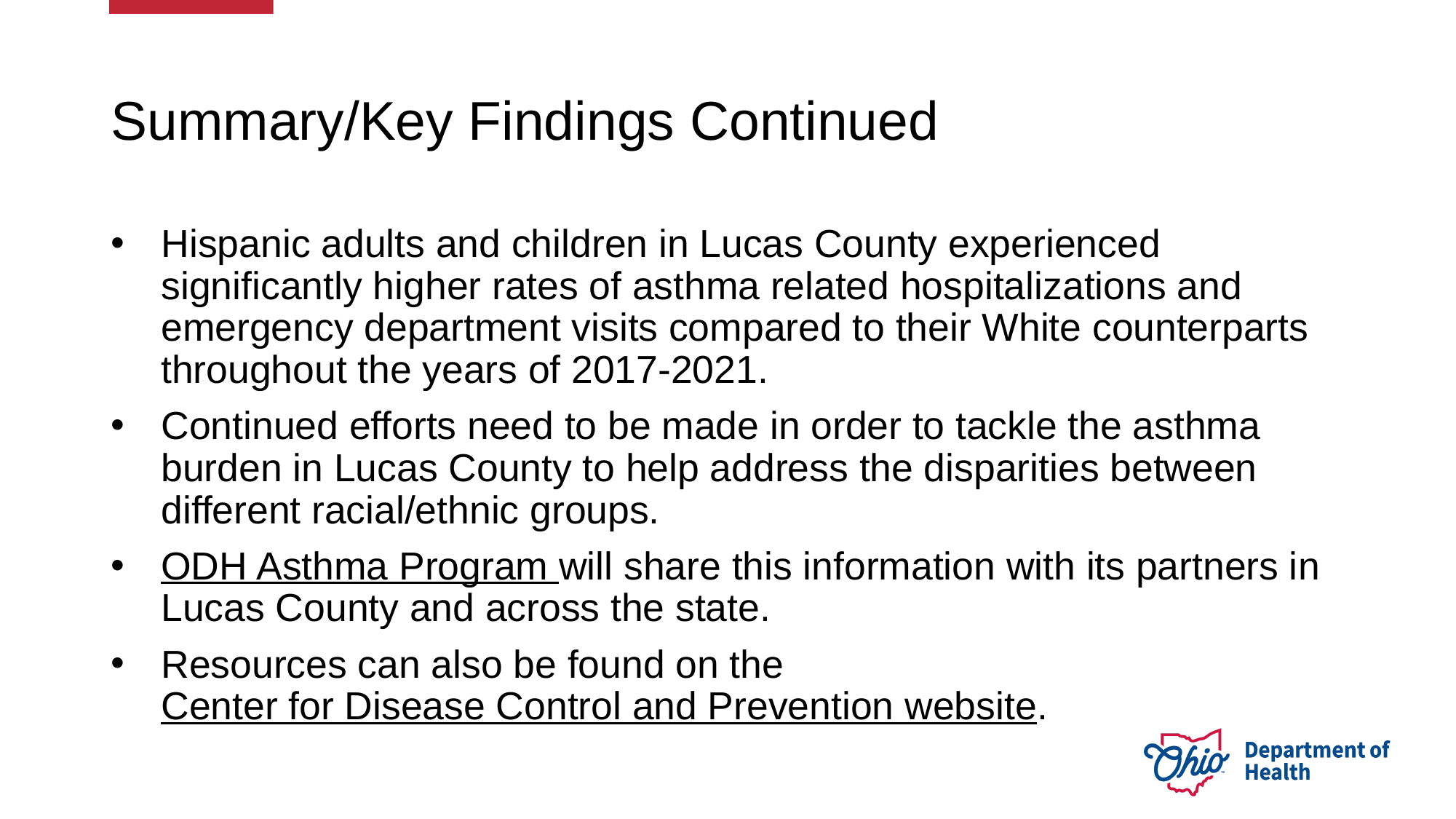

# Summary/Key Findings Continued
Hispanic adults and children in Lucas County experienced significantly higher rates of asthma related hospitalizations and emergency department visits compared to their White counterparts throughout the years of 2017-2021.
Continued efforts need to be made in order to tackle the asthma burden in Lucas County to help address the disparities between different racial/ethnic groups.
ODH Asthma Program will share this information with its partners in Lucas County and across the state.
Resources can also be found on the Center for Disease Control and Prevention website.